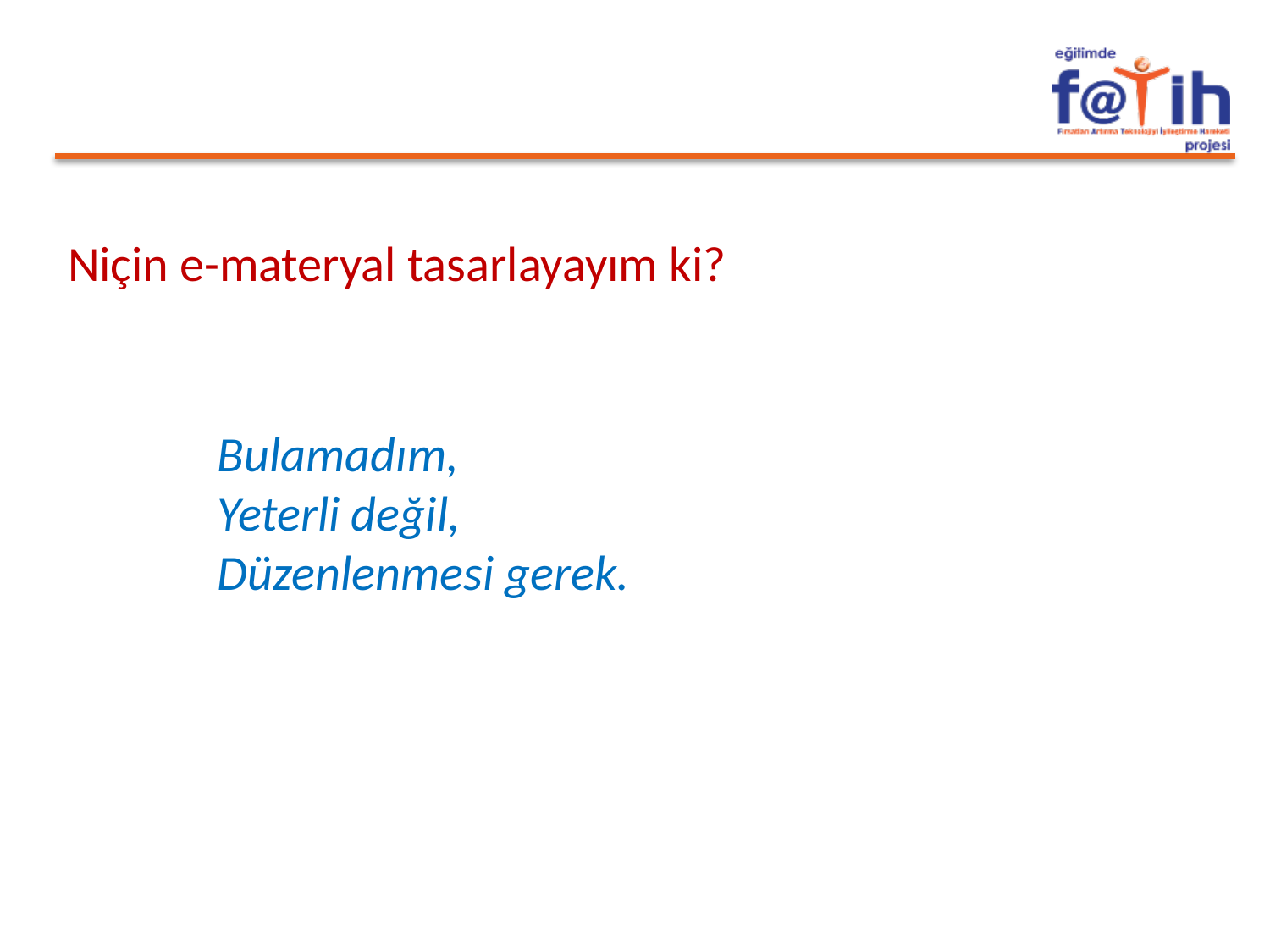

Niçin e-materyal tasarlayayım ki?
Bulamadım,
Yeterli değil,
Düzenlenmesi gerek.